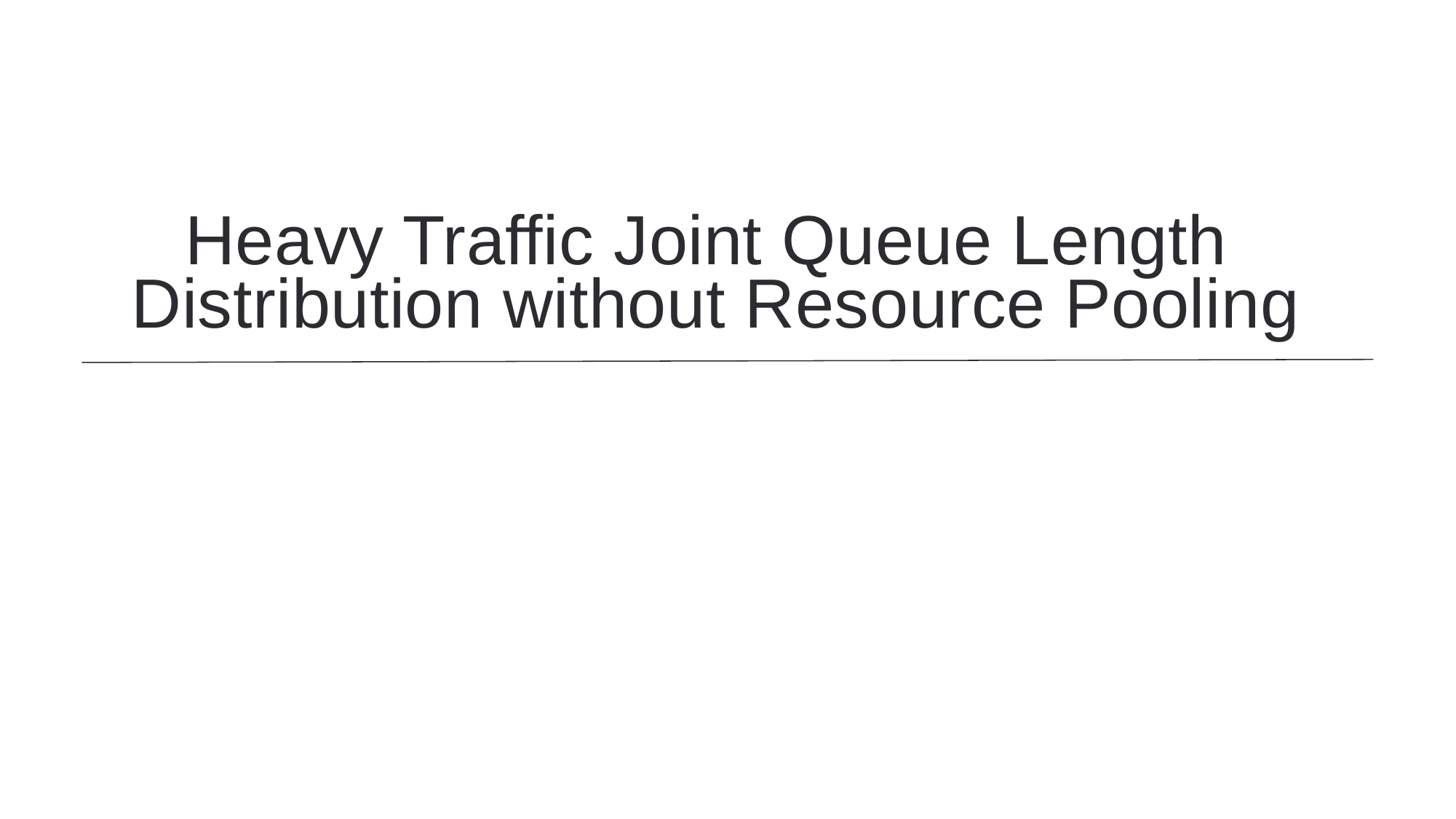

Heavy Traffic Joint Queue Length
Distribution without Resource Pooling